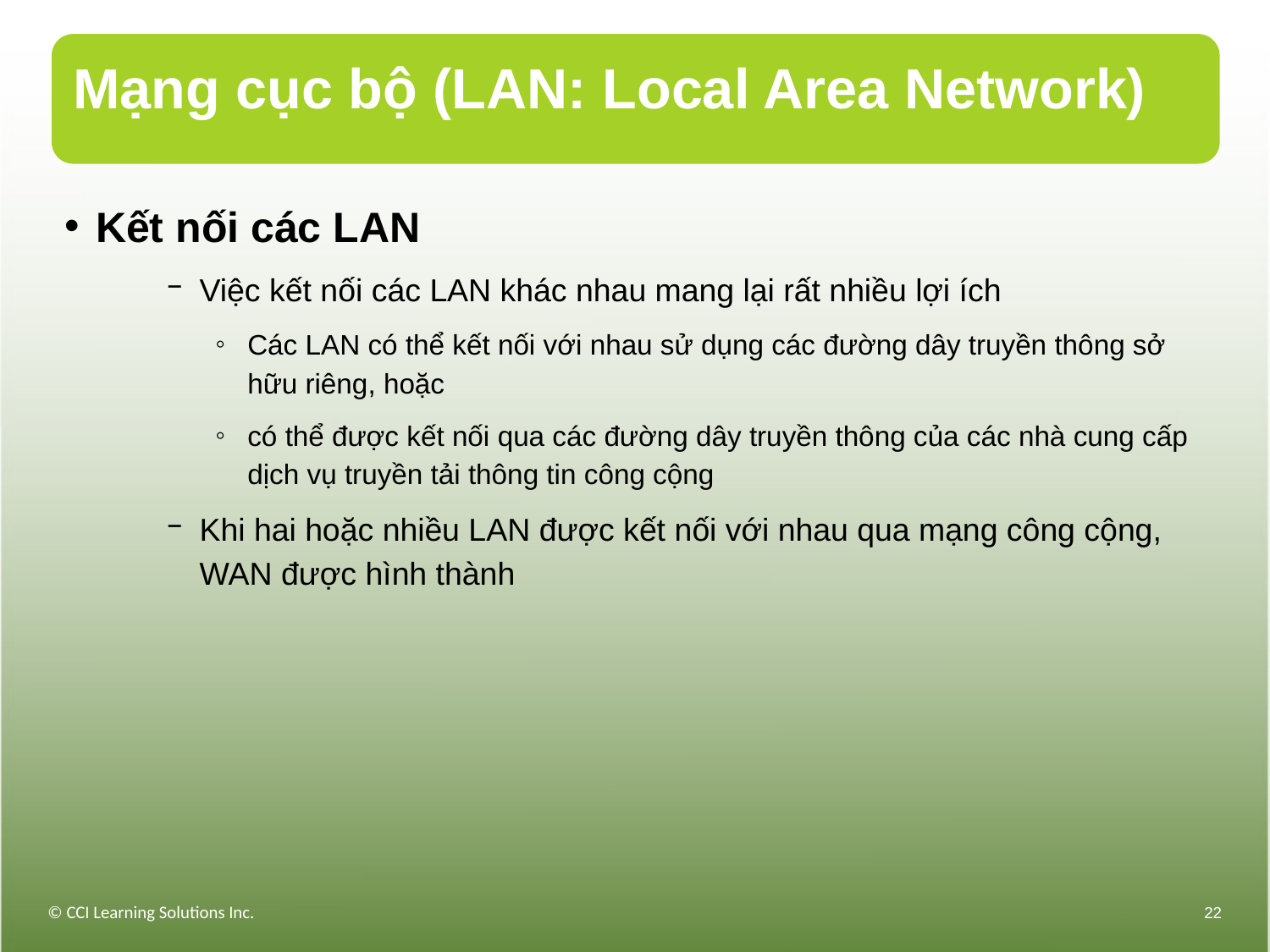

# Mạng cục bộ (LAN: Local Area Network)
Kết nối các LAN
Việc kết nối các LAN khác nhau mang lại rất nhiều lợi ích
Các LAN có thể kết nối với nhau sử dụng các đường dây truyền thông sở hữu riêng, hoặc
có thể được kết nối qua các đường dây truyền thông của các nhà cung cấp dịch vụ truyền tải thông tin công cộng
Khi hai hoặc nhiều LAN được kết nối với nhau qua mạng công cộng, WAN được hình thành

© CCI Learning Solutions Inc.
22